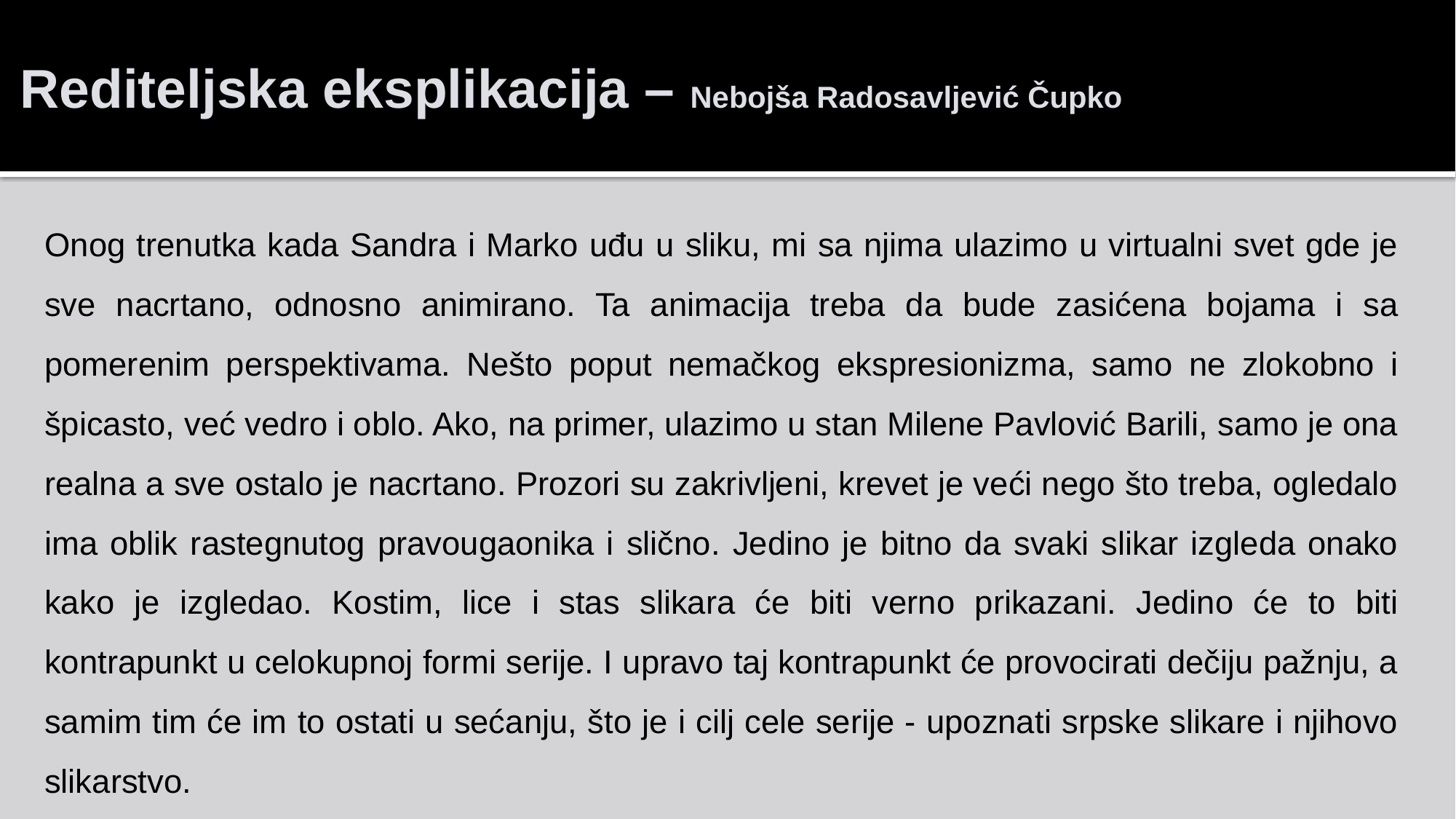

Rediteljska eksplikacija – Nebojša Radosavljević Čupko

Onog trenutka kada Sandra i Marko uđu u sliku, mi sa njima ulazimo u virtualni svet gde je sve nacrtano, odnosno animirano. Ta animacija treba da bude zasićena bojama i sa pomerenim perspektivama. Nešto poput nemačkog ekspresionizma, samo ne zlokobno i špicasto, već vedro i oblo. Ako, na primer, ulazimo u stan Milene Pavlović Barili, samo je ona realna a sve ostalo je nacrtano. Prozori su zakrivljeni, krevet je veći nego što treba, ogledalo ima oblik rastegnutog pravougaonika i slično. Jedino je bitno da svaki slikar izgleda onako kako je izgledao. Kostim, lice i stas slikara će biti verno prikazani. Jedino će to biti kontrapunkt u celokupnoj formi serije. I upravo taj kontrapunkt će provocirati dečiju pažnju, a samim tim će im to ostati u sećanju, što je i cilj cele serije - upoznati srpske slikare i njihovo slikarstvo.